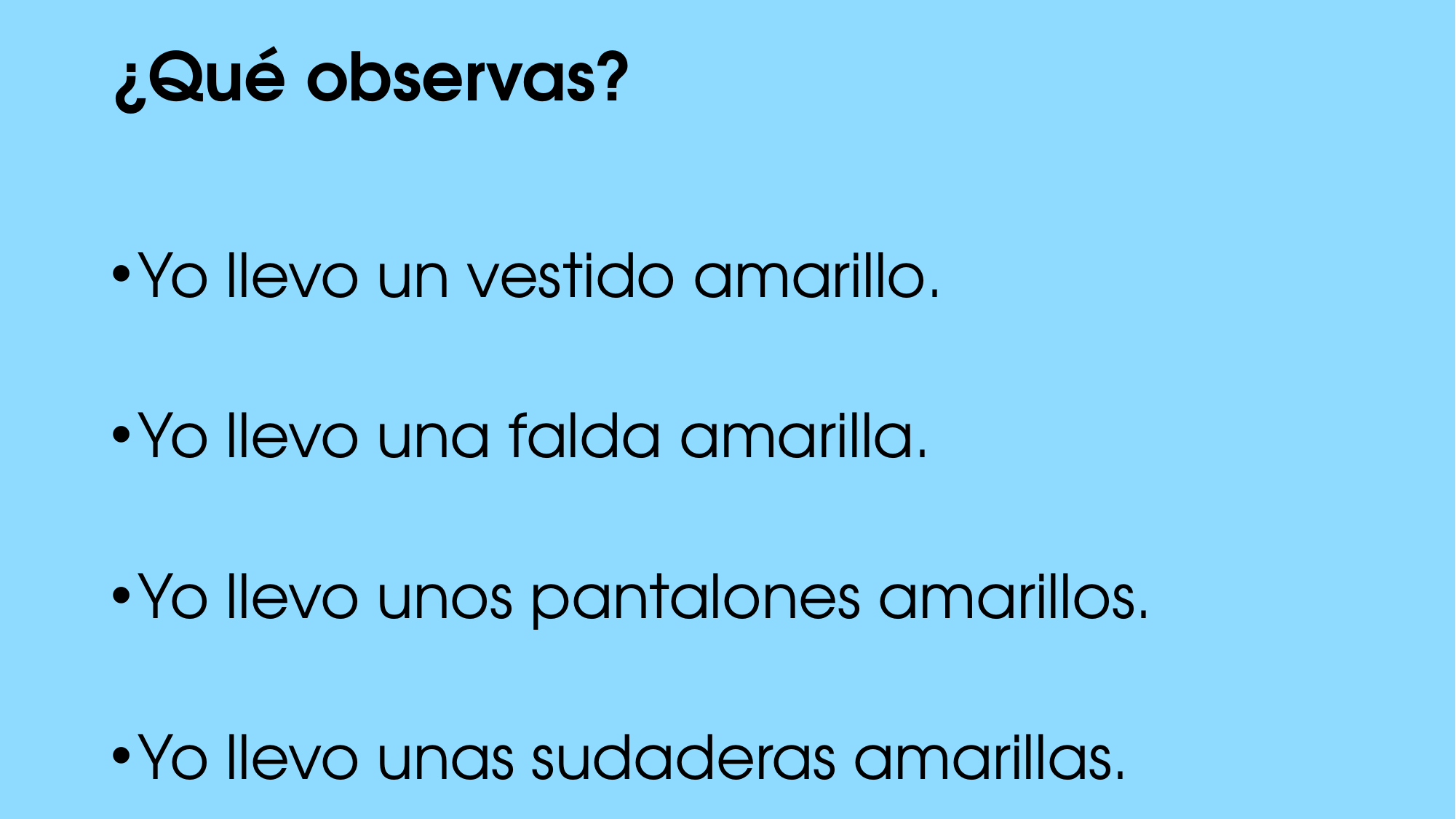

# ¿Qué observas?
Yo llevo un vestido amarillo.
Yo llevo una falda amarilla.
Yo llevo unos pantalones amarillos.
Yo llevo unas sudaderas amarillas.